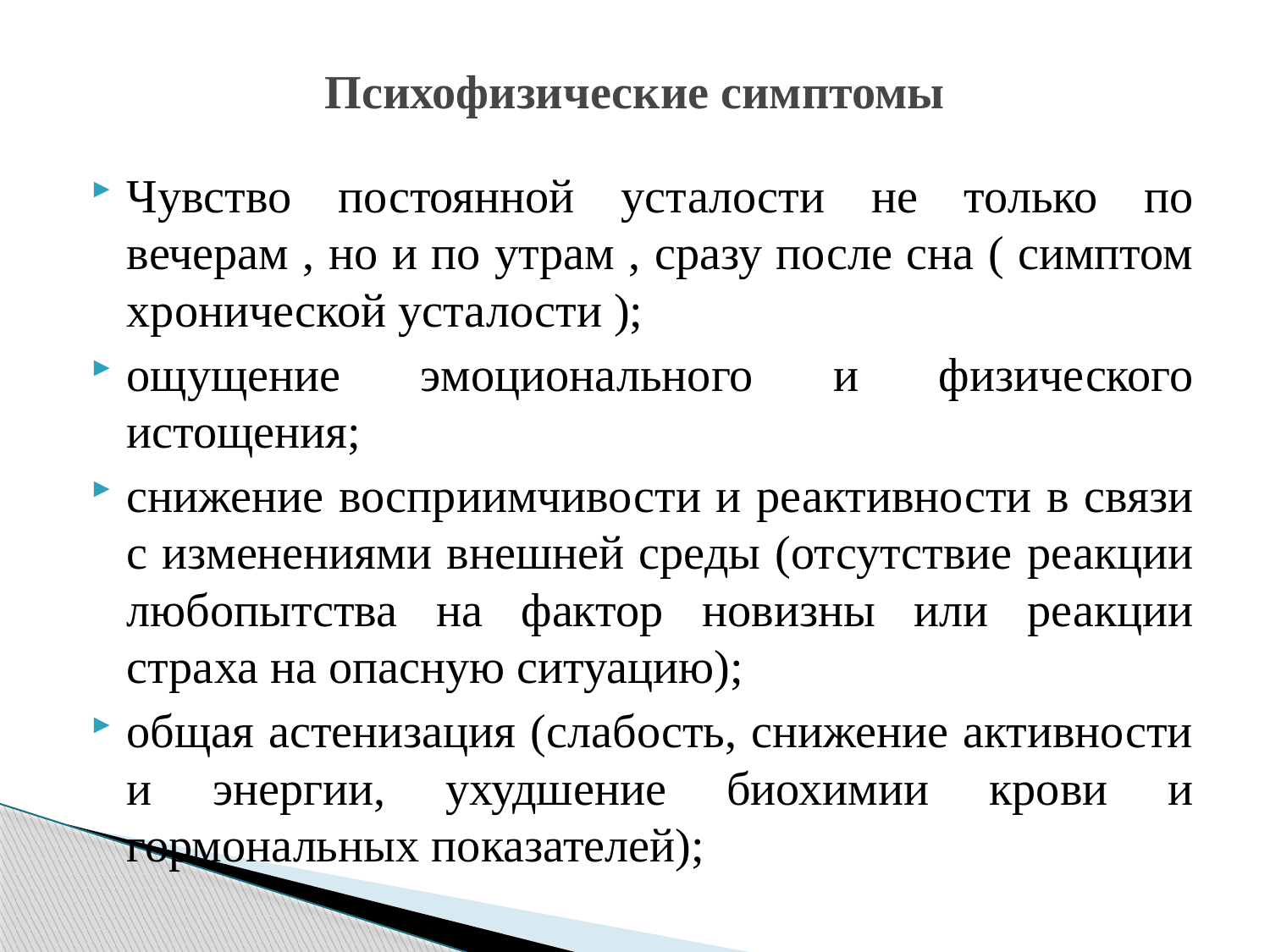

# Психофизические симптомы
Чувство постоянной усталости не только по вечерам , но и по утрам , сразу после сна ( симптом хронической усталости );
ощущение эмоционального и физического истощения;
снижение восприимчивости и реактивности в связи с изменениями внешней среды (отсутствие реакции любопытства на фактор новизны или реакции страха на опасную ситуацию);
общая астенизация (слабость, снижение активности и энергии, ухудшение биохимии крови и гормональных показателей);